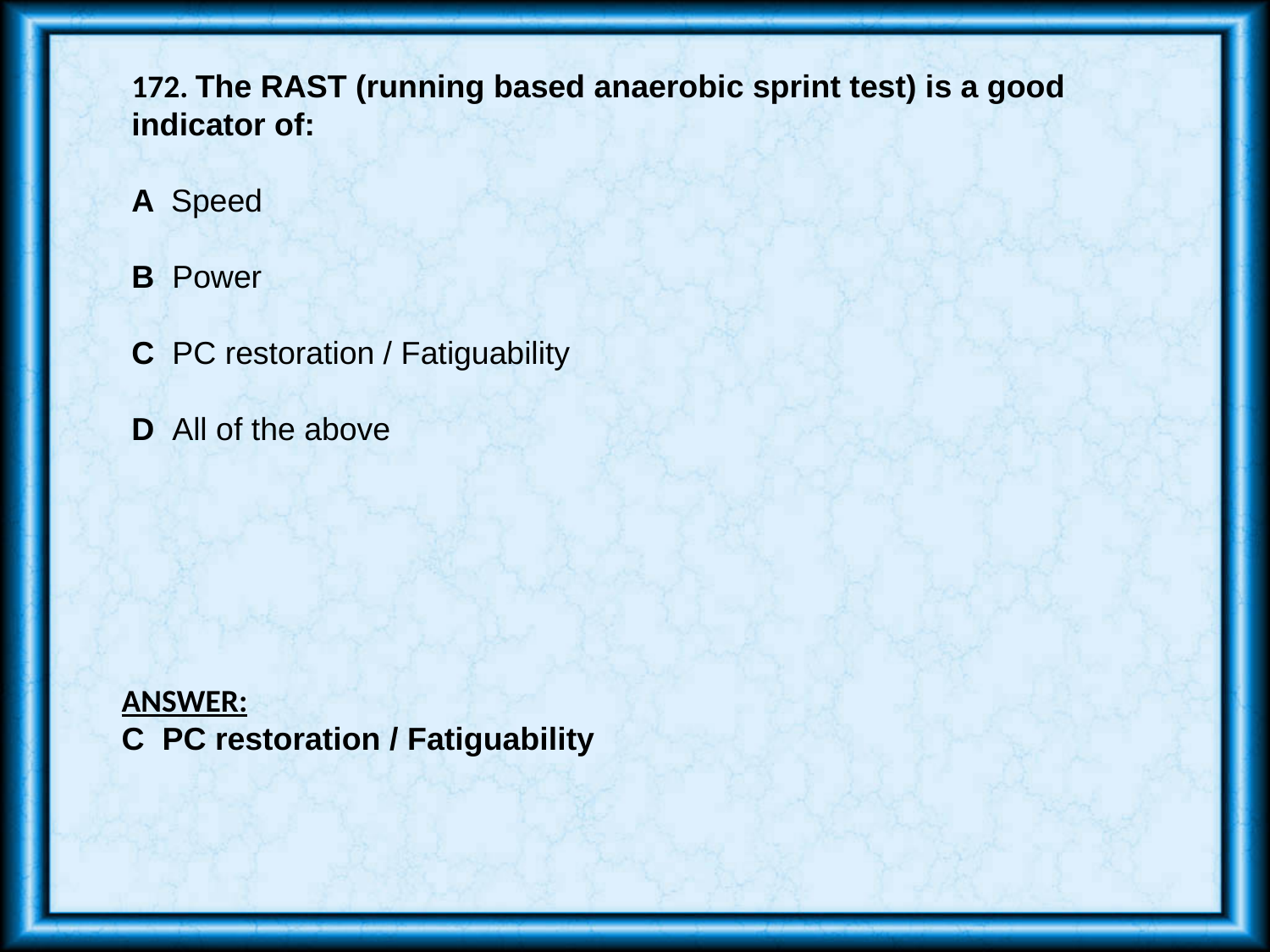

172. The RAST (running based anaerobic sprint test) is a good indicator of:

A  Speed

B  Power

C  PC restoration / Fatiguability

D  All of the above

ANSWER:
C  PC restoration / Fatiguability